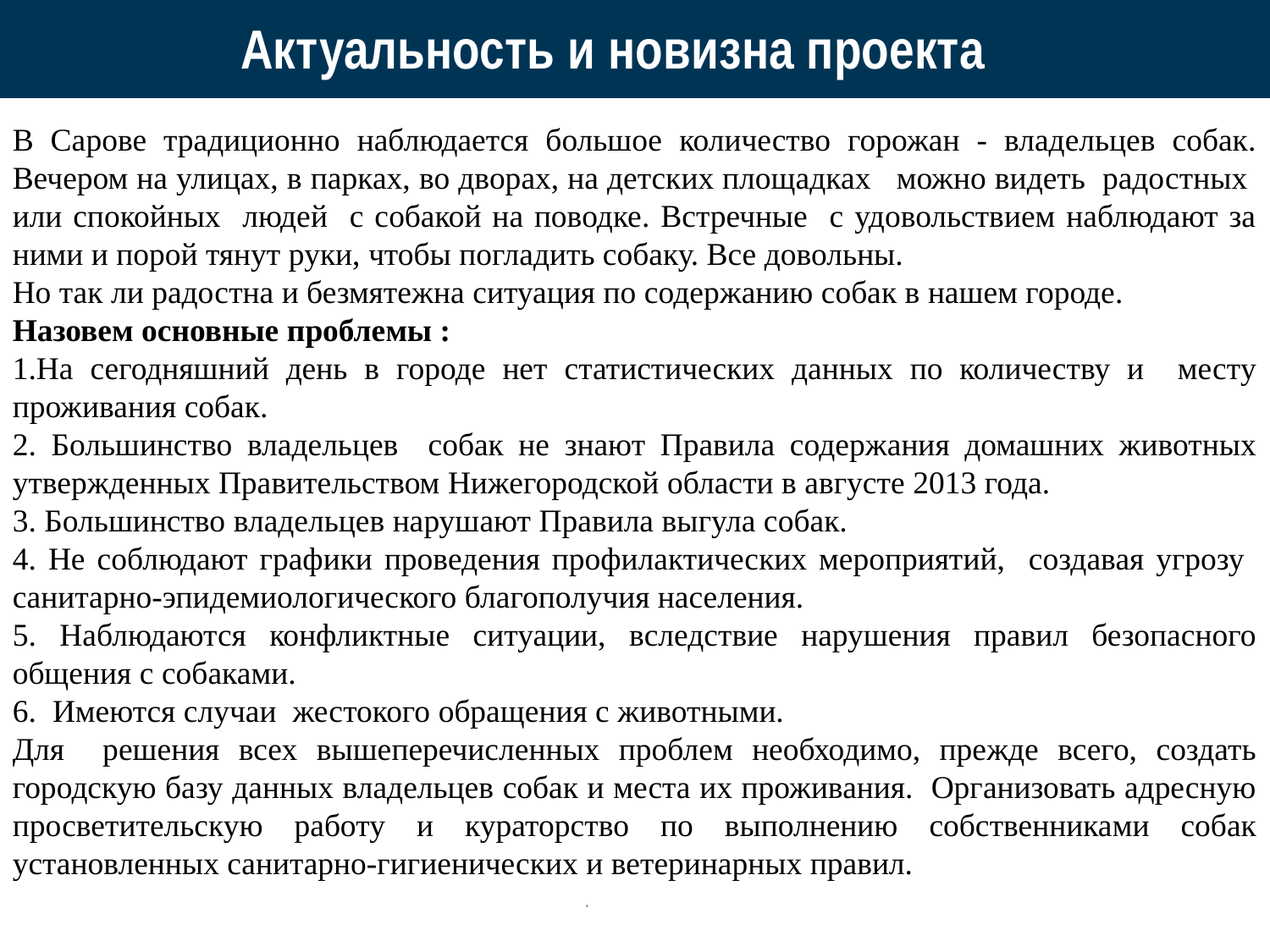

# Актуальность и новизна проекта
В Сарове традиционно наблюдается большое количество горожан - владельцев собак. Вечером на улицах, в парках, во дворах, на детских площадках   можно видеть  радостных  или спокойных  людей  с собакой на поводке. Встречные  с удовольствием наблюдают за ними и порой тянут руки, чтобы погладить собаку. Все довольны.
Но так ли радостна и безмятежна ситуация по содержанию собак в нашем городе.
Назовем основные проблемы :
1.На сегодняшний день в городе нет статистических данных по количеству и  месту проживания собак.
2. Большинство владельцев  собак не знают Правила содержания домашних животных утвержденных Правительством Нижегородской области в августе 2013 года.
3. Большинство владельцев нарушают Правила выгула собак.
4. Не соблюдают графики проведения профилактических мероприятий,  создавая угрозу  санитарно-эпидемиологического благополучия населения.
5. Наблюдаются конфликтные ситуации, вследствие нарушения правил безопасного общения с собаками.
6.  Имеются случаи  жестокого обращения с животными.
Для  решения всех вышеперечисленных проблем необходимо, прежде всего, создать городскую базу данных владельцев собак и места их проживания.  Организовать адресную просветительскую работу и кураторство по выполнению собственниками собак установленных санитарно-гигиенических и ветеринарных правил.
.